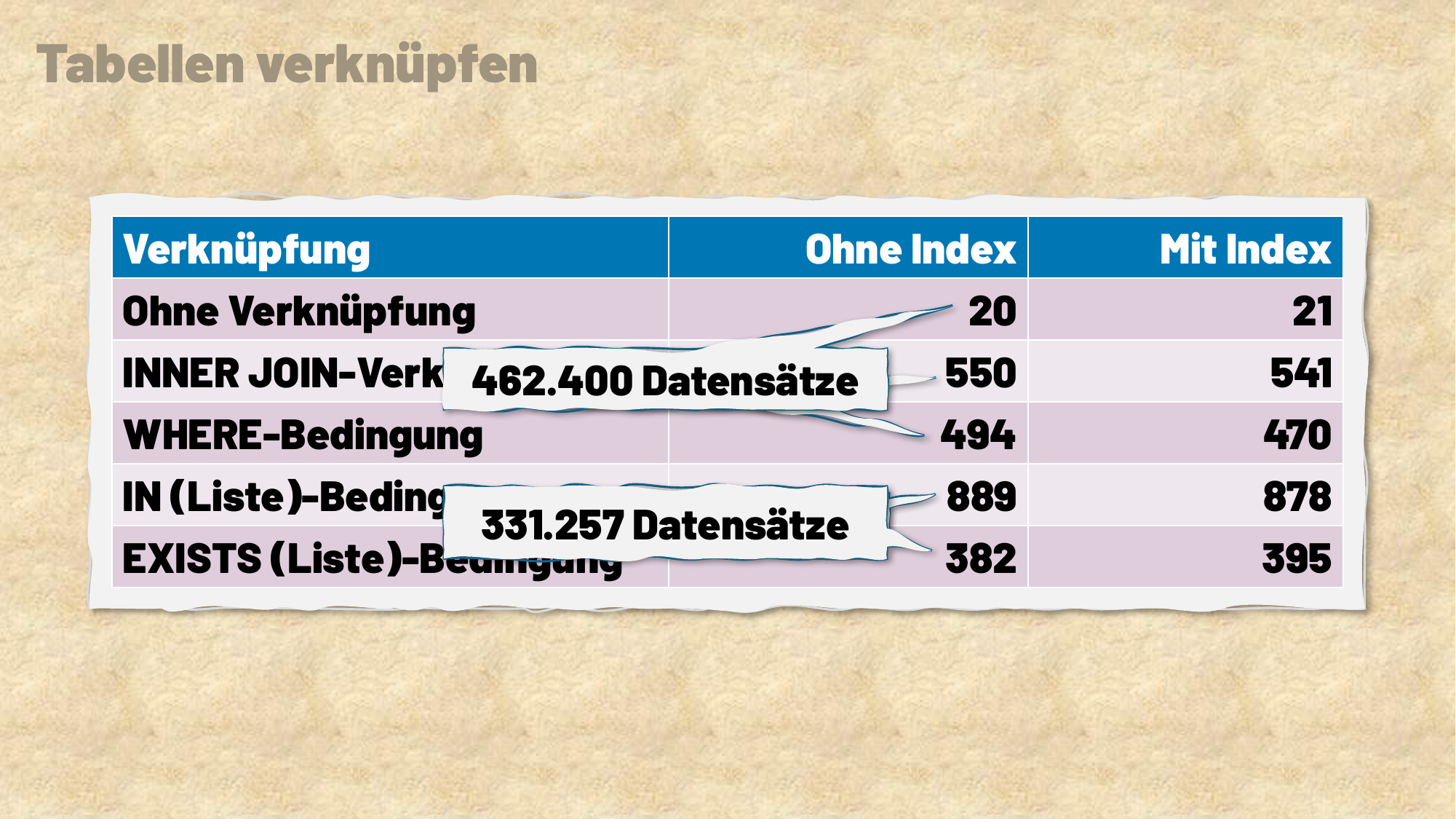

# Tabellen verknüpfen

| Verknüpfung | Ohne Index | Mit Index |
| --- | --- | --- |
| Ohne Verknüpfung | 20 | 21 |
| INNER JOIN-Verknüpfung | 550 | 541 |
| WHERE-Bedingung | 494 | 470 |
| IN (Liste)-Bedingung | 889 | 878 |
| EXISTS (Liste)-Bedingung | 382 | 395 |
462.400 Datensätze

331.257 Datensätze